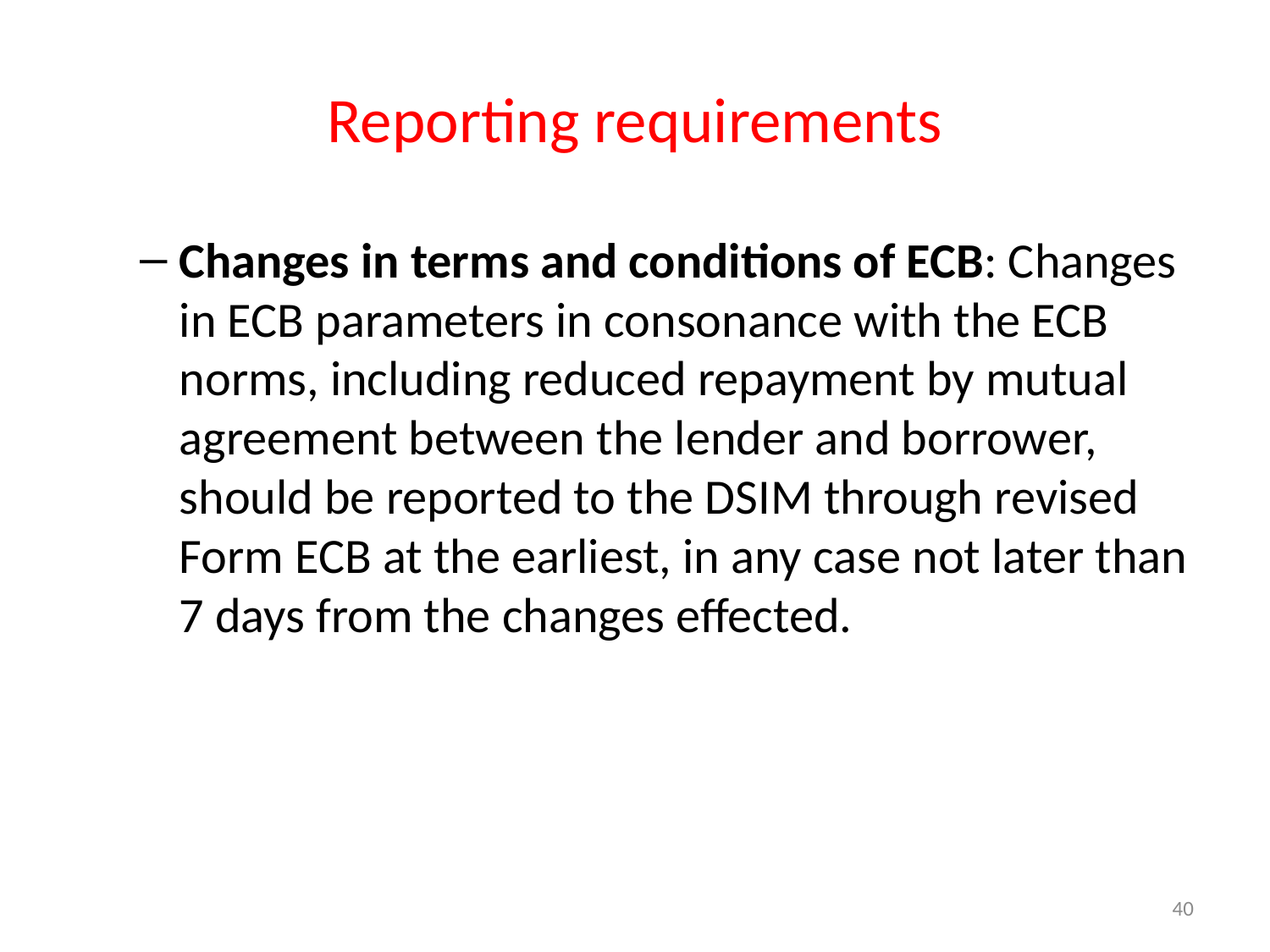

# Reporting requirements
Changes in terms and conditions of ECB: Changes in ECB parameters in consonance with the ECB norms, including reduced repayment by mutual agreement between the lender and borrower, should be reported to the DSIM through revised Form ECB at the earliest, in any case not later than 7 days from the changes effected.
40